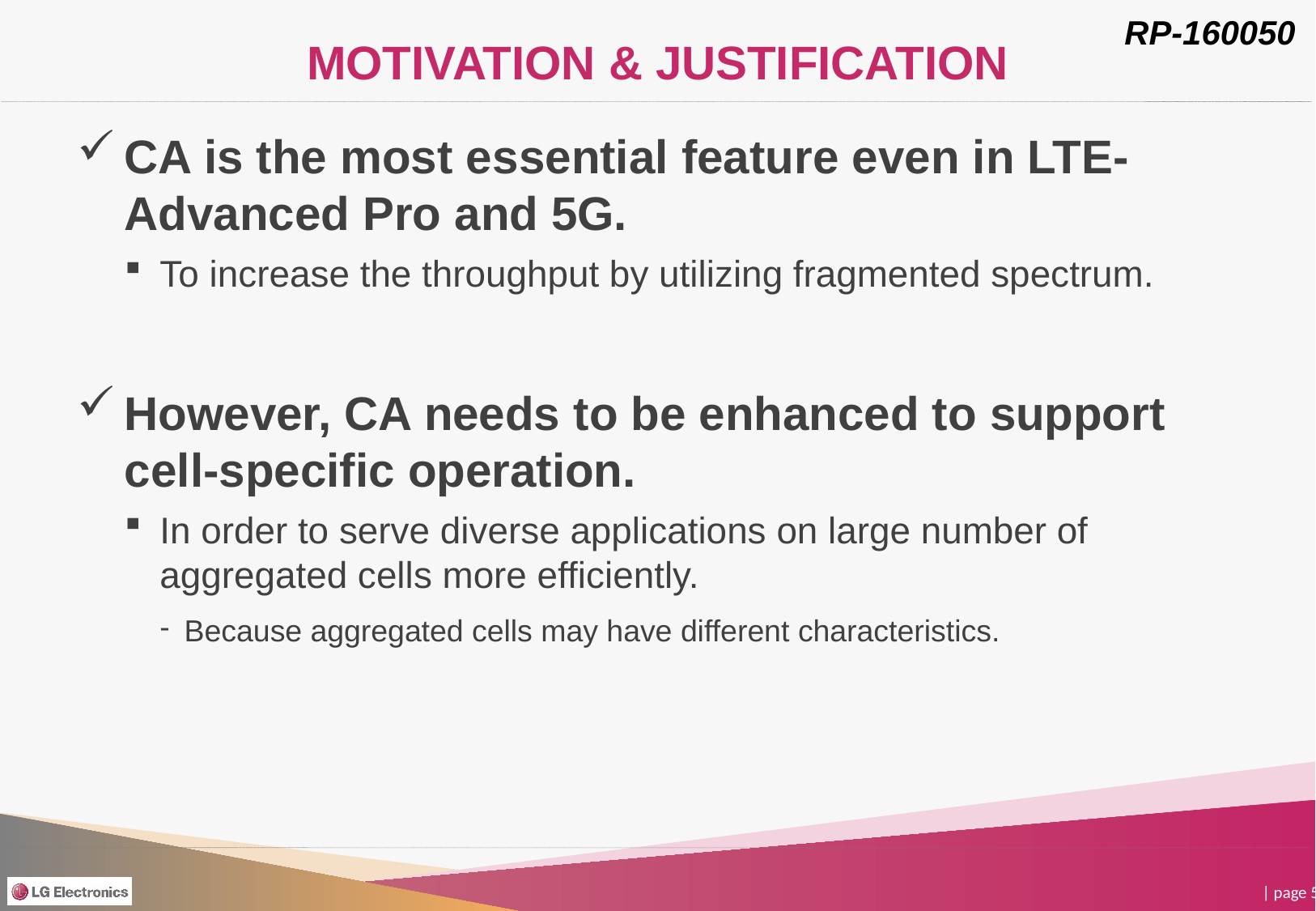

# MOTIVATION & JUSTIFICATION
CA is the most essential feature even in LTE-Advanced Pro and 5G.
To increase the throughput by utilizing fragmented spectrum.

However, CA needs to be enhanced to support cell-specific operation.
In order to serve diverse applications on large number of aggregated cells more efficiently.
Because aggregated cells may have different characteristics.